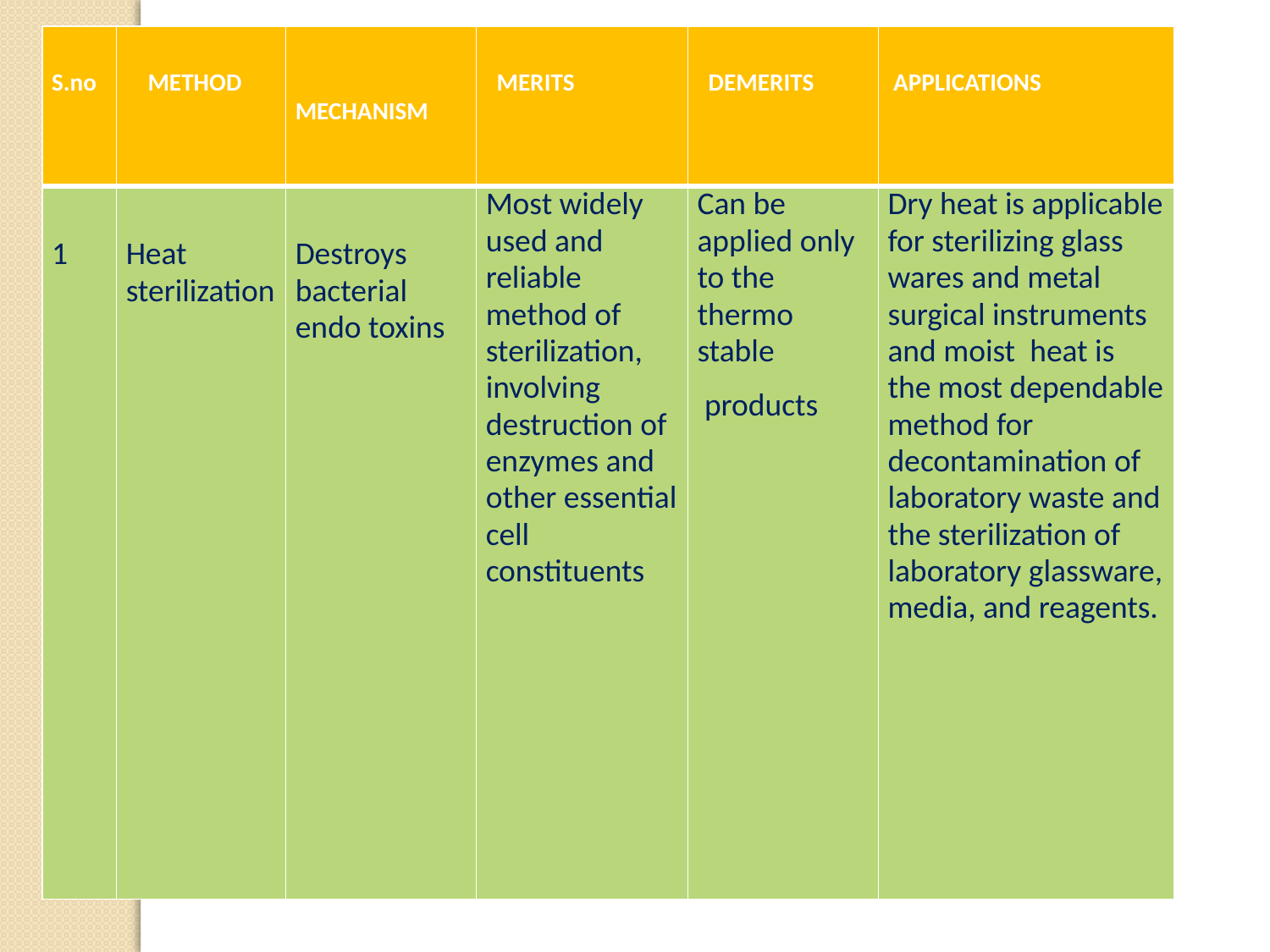

| S.no | METHOD | MECHANISM | MERITS | DEMERITS | APPLICATIONS |
| --- | --- | --- | --- | --- | --- |
| 1 | Heat sterilization | Destroys bacterial endo toxins | Most widely used and reliable method of sterilization, involving destruction of enzymes and other essential cell constituents | Can be applied only to the thermo stable products | Dry heat is applicable for sterilizing glass wares and metal surgical instruments and moist heat is the most dependable method for decontamination of laboratory waste and the sterilization of laboratory glassware, media, and reagents. |